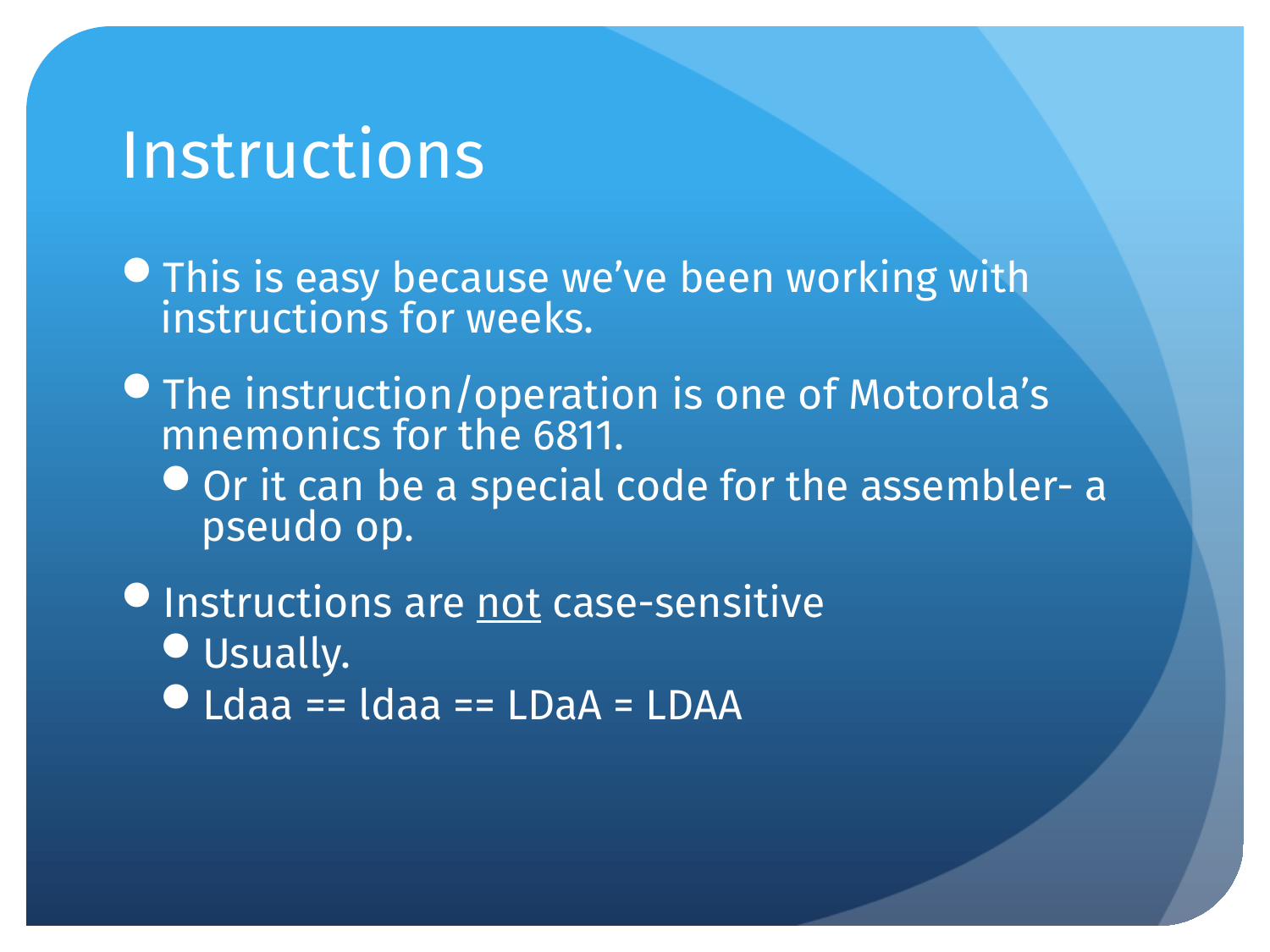

# Instructions
This is easy because we’ve been working with instructions for weeks.
The instruction/operation is one of Motorola’s mnemonics for the 6811.
Or it can be a special code for the assembler- a pseudo op.
Instructions are not case-sensitive
Usually.
Ldaa == ldaa == LDaA = LDAA